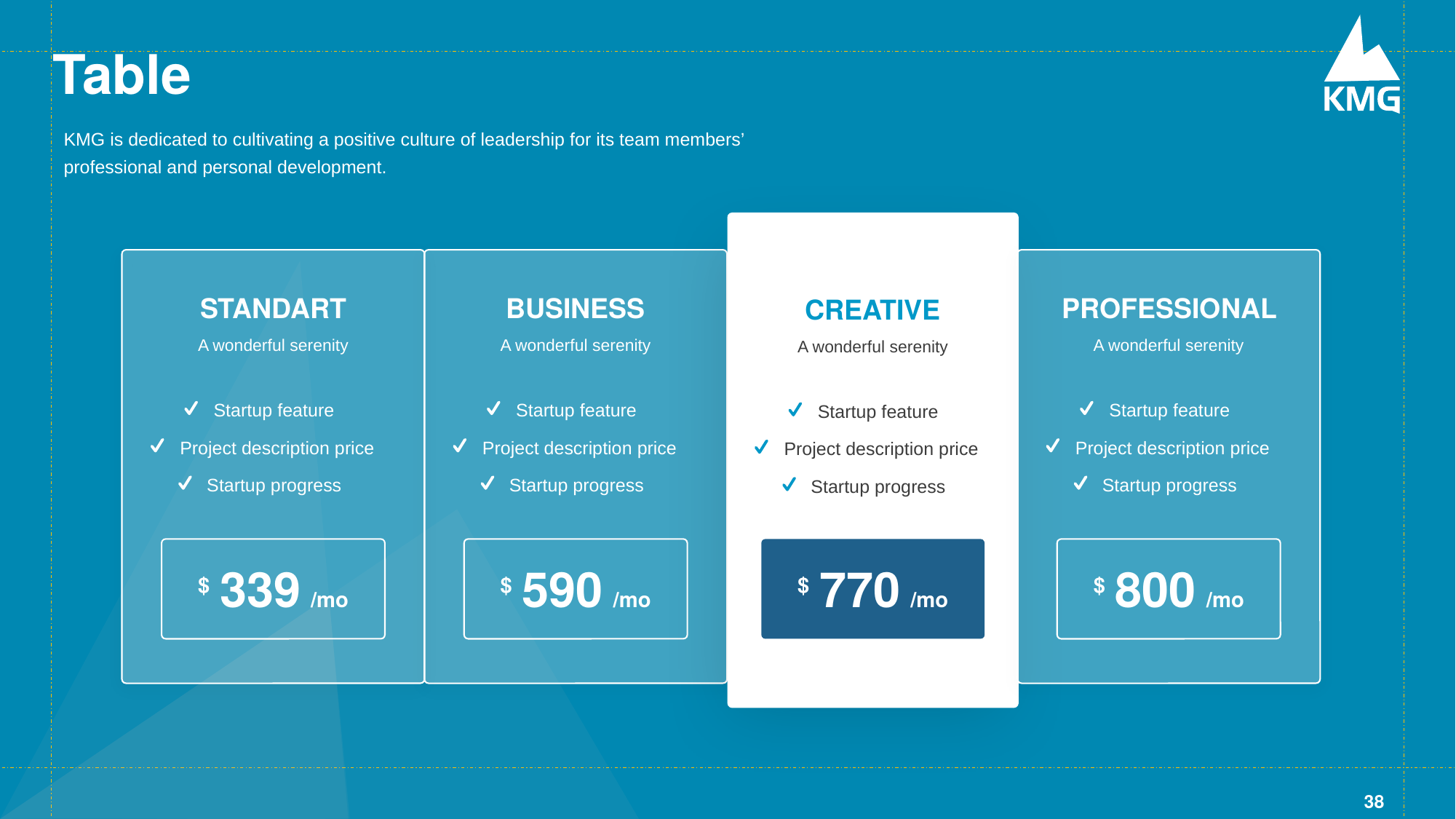

# Table
KMG is dedicated to cultivating a positive culture of leadership for its team members’ professional and personal development.

CREATIVE
A wonderful serenity
Startup feature

Project description price

Startup progress

$ 770 /mo

STANDART
A wonderful serenity
Startup feature

Project description price

Startup progress

$ 339 /mo

BUSINESS
A wonderful serenity
Startup feature

Project description price

Startup progress

$ 590 /mo

PROFESSIONAL
A wonderful serenity
Startup feature

Project description price

Startup progress

$ 800 /mo